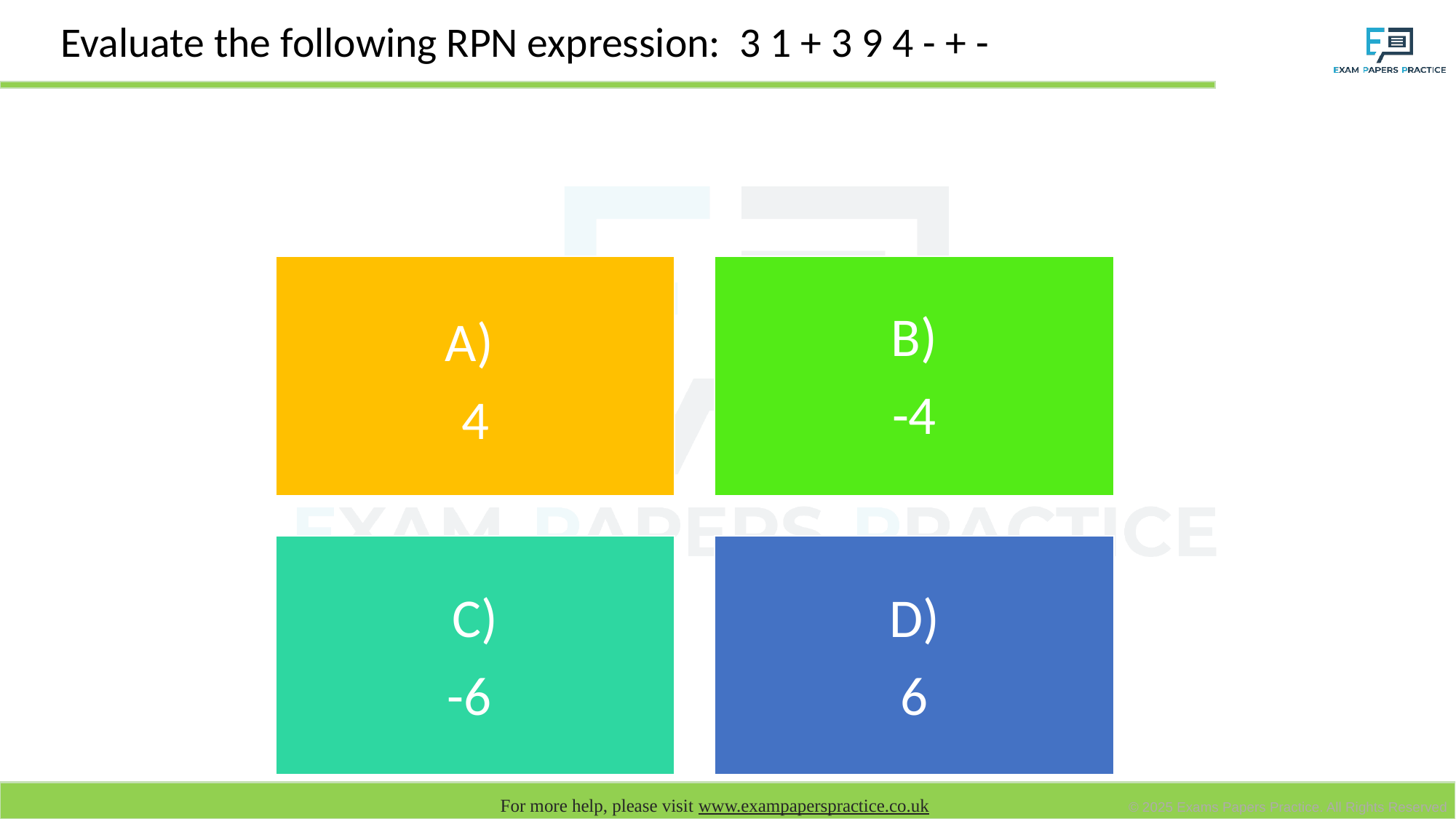

# Evaluate the following RPN expression:  3 1 + 3 9 4 - + -

A)
4

B)
-4

C)
-6

D)
6